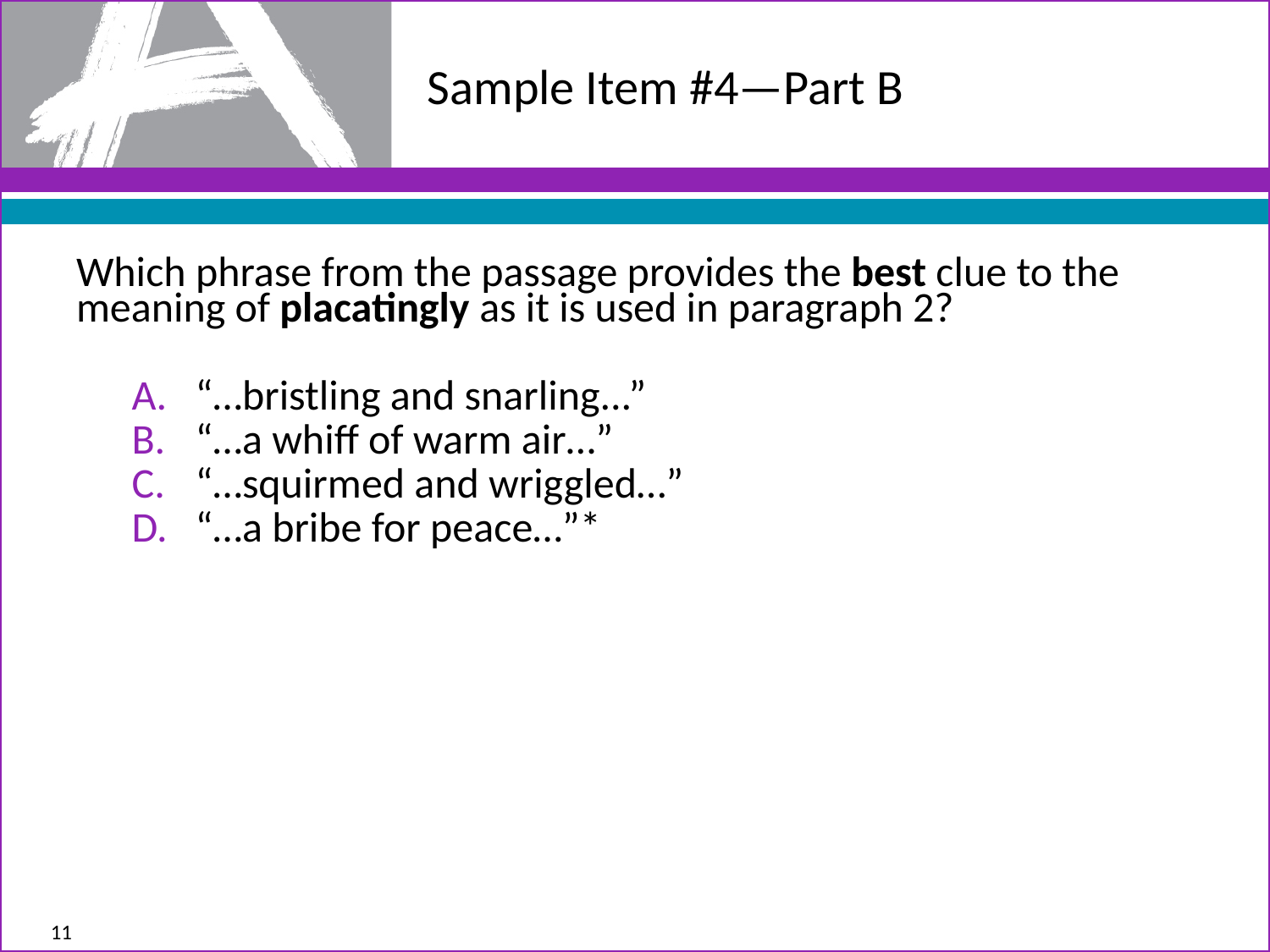

# Sample Item #4—Part B

Which phrase from the passage provides the best clue to the meaning of placatingly as it is used in paragraph 2?

“…bristling and snarling...”
“…a whiff of warm air…”
“…squirmed and wriggled…”
“…a bribe for peace…”*

11